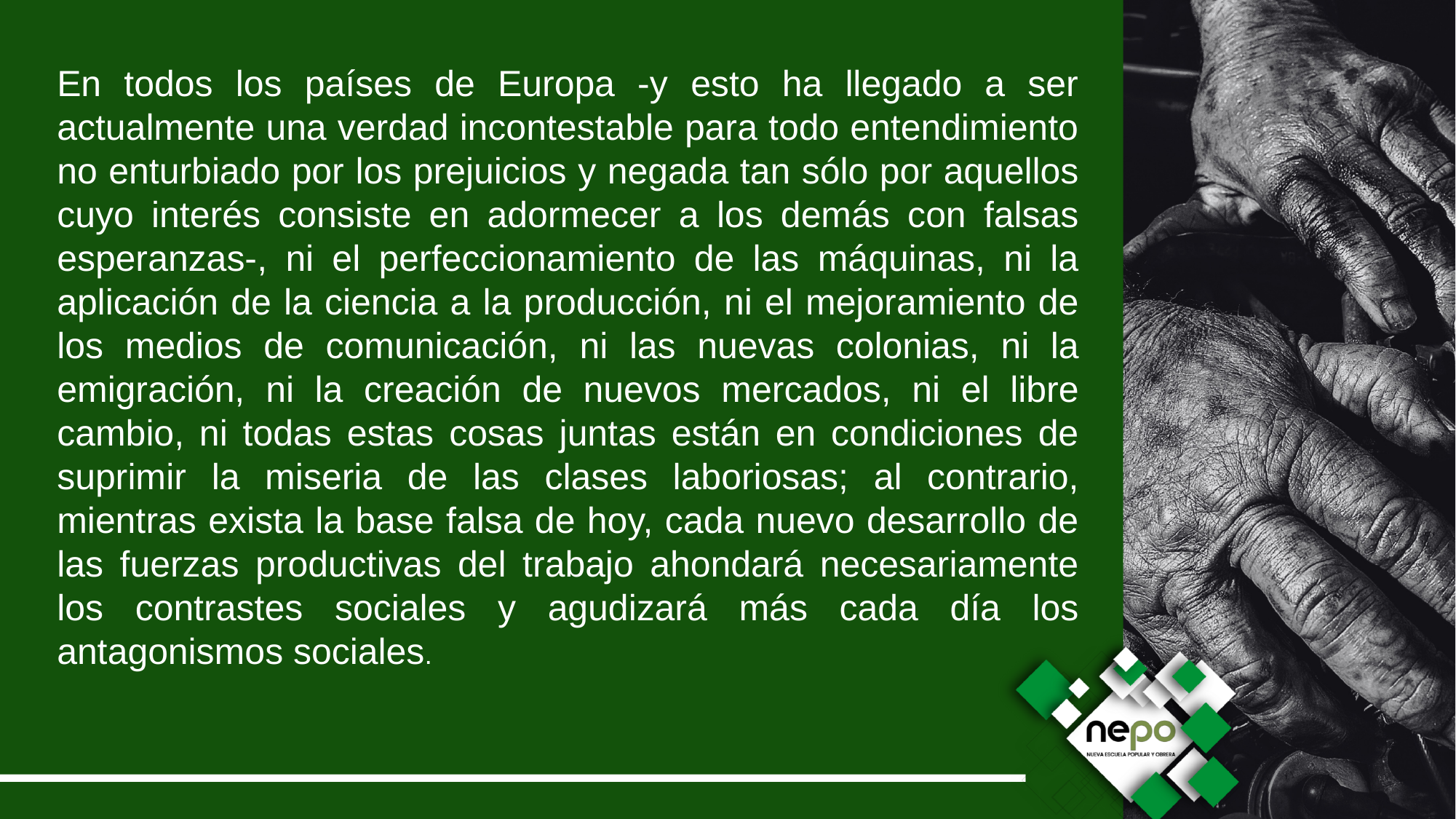

En todos los países de Europa -y esto ha llegado a ser actualmente una verdad incontestable para todo entendimiento no enturbiado por los prejuicios y negada tan sólo por aquellos cuyo interés consiste en adormecer a los demás con falsas esperanzas-, ni el perfeccionamiento de las máquinas, ni la aplicación de la ciencia a la producción, ni el mejoramiento de los medios de comunicación, ni las nuevas colonias, ni la emigración, ni la creación de nuevos mercados, ni el libre cambio, ni todas estas cosas juntas están en condiciones de suprimir la miseria de las clases laboriosas; al contrario, mientras exista la base falsa de hoy, cada nuevo desarrollo de las fuerzas productivas del trabajo ahondará necesariamente los contrastes sociales y agudizará más cada día los antagonismos sociales.